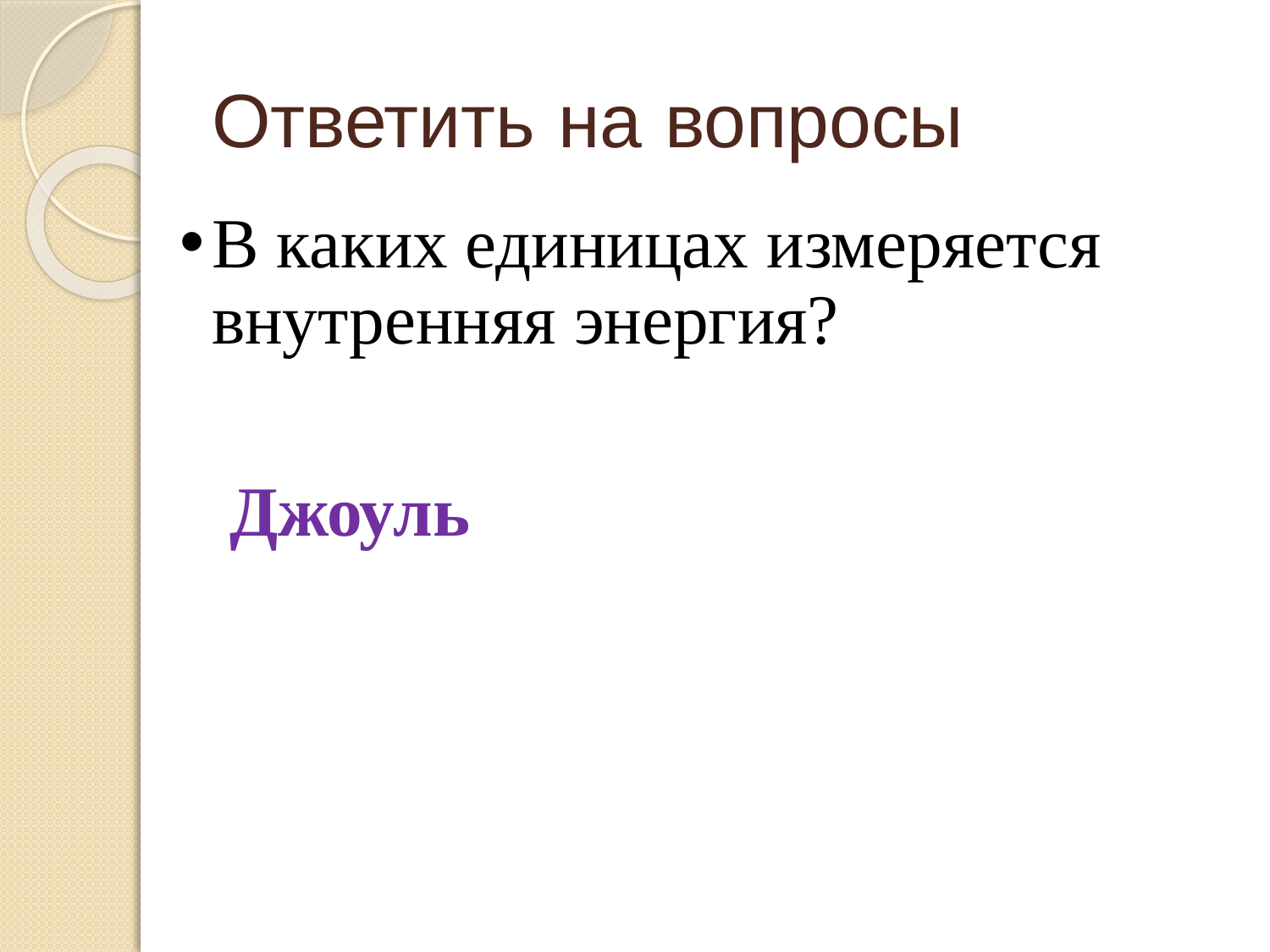

# Ответить на вопросы
В каких единицах измеряется внутренняя энергия?

Джоуль